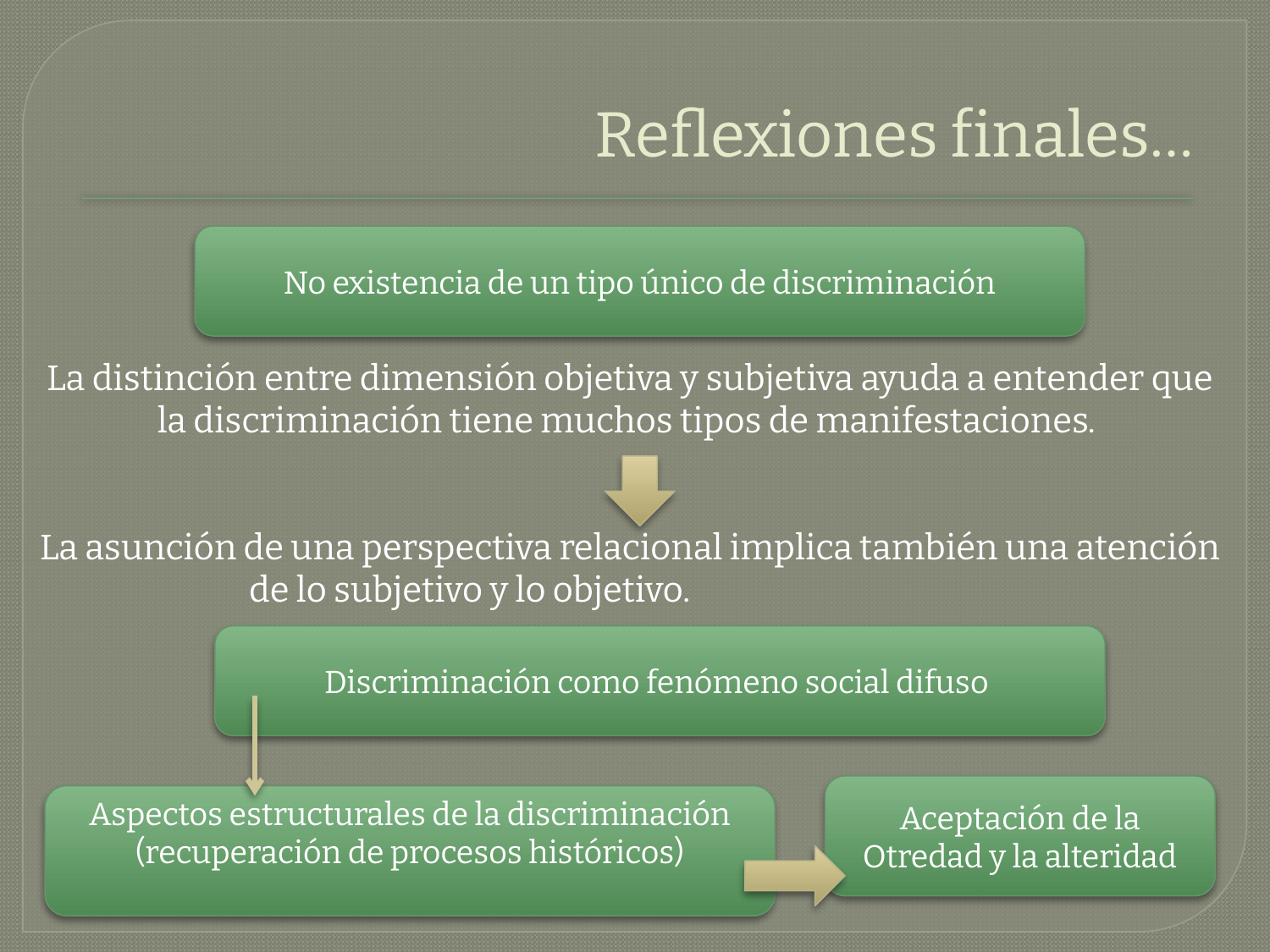

# Reflexiones finales…

La distinción entre dimensión objetiva y subjetiva ayuda a entender que la discriminación tiene muchos tipos de manifestaciones.

La asunción de una perspectiva relacional implica también una atención de lo subjetivo y lo objetivo.
No existencia de un tipo único de discriminación

Discriminación como fenómeno social difuso
Aceptación de la Otredad y la alteridad
Aspectos estructurales de la discriminación (recuperación de procesos históricos)